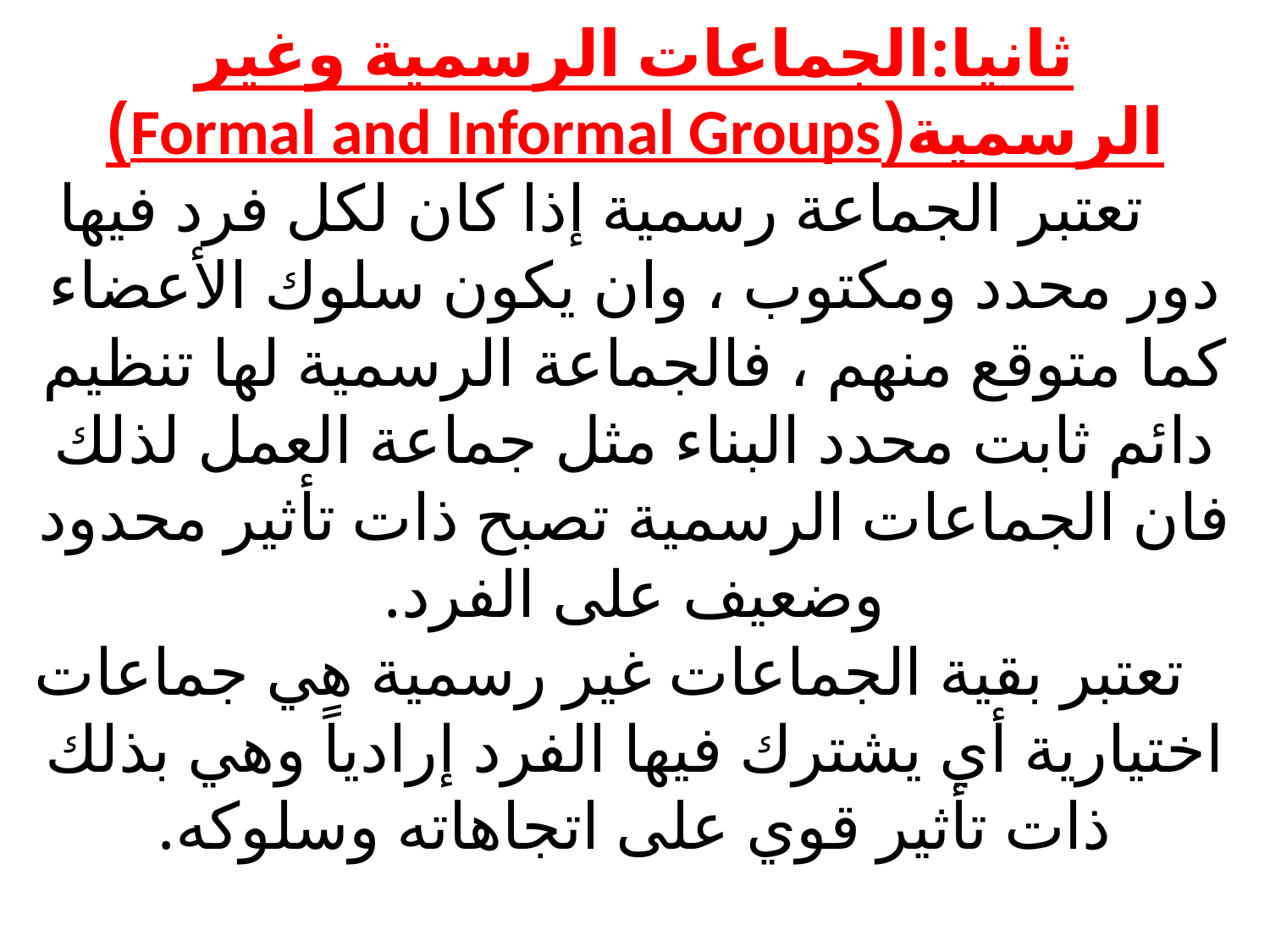

# ثانيا:الجماعات الرسمية وغير الرسمية(Formal and Informal Groups) تعتبر الجماعة رسمية إذا كان لكل فرد فيها دور محدد ومكتوب ، وان يكون سلوك الأعضاء كما متوقع منهم ، فالجماعة الرسمية لها تنظيم دائم ثابت محدد البناء مثل جماعة العمل لذلك فان الجماعات الرسمية تصبح ذات تأثير محدود وضعيف على الفرد. تعتبر بقية الجماعات غير رسمية هي جماعات اختيارية أي يشترك فيها الفرد إرادياً وهي بذلك ذات تأثير قوي على اتجاهاته وسلوكه.